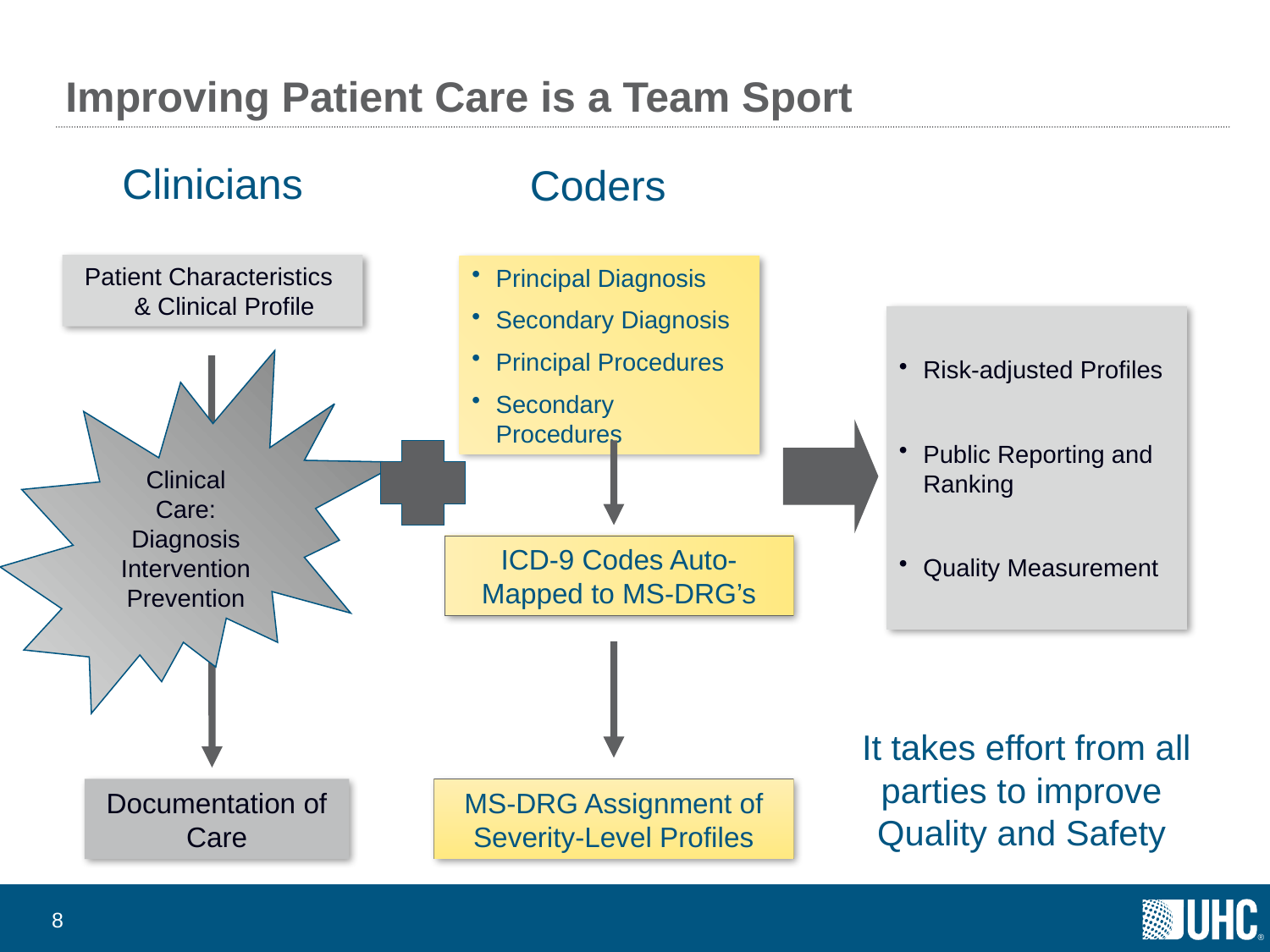

# Improving Patient Care is a Team Sport
Clinicians
Coders
Patient Characteristics  & Clinical Profile
Principal Diagnosis
Secondary Diagnosis
Principal Procedures
Secondary Procedures

Risk-adjusted Profiles

Public Reporting and Ranking

Quality Measurement

Clinical Care: Diagnosis Intervention
Prevention

ICD-9 Codes Auto-Mapped to MS-DRG’s

It takes effort from all parties to improve
Quality and Safety
MS-DRG Assignment of Severity-Level Profiles
Documentation of Care
8